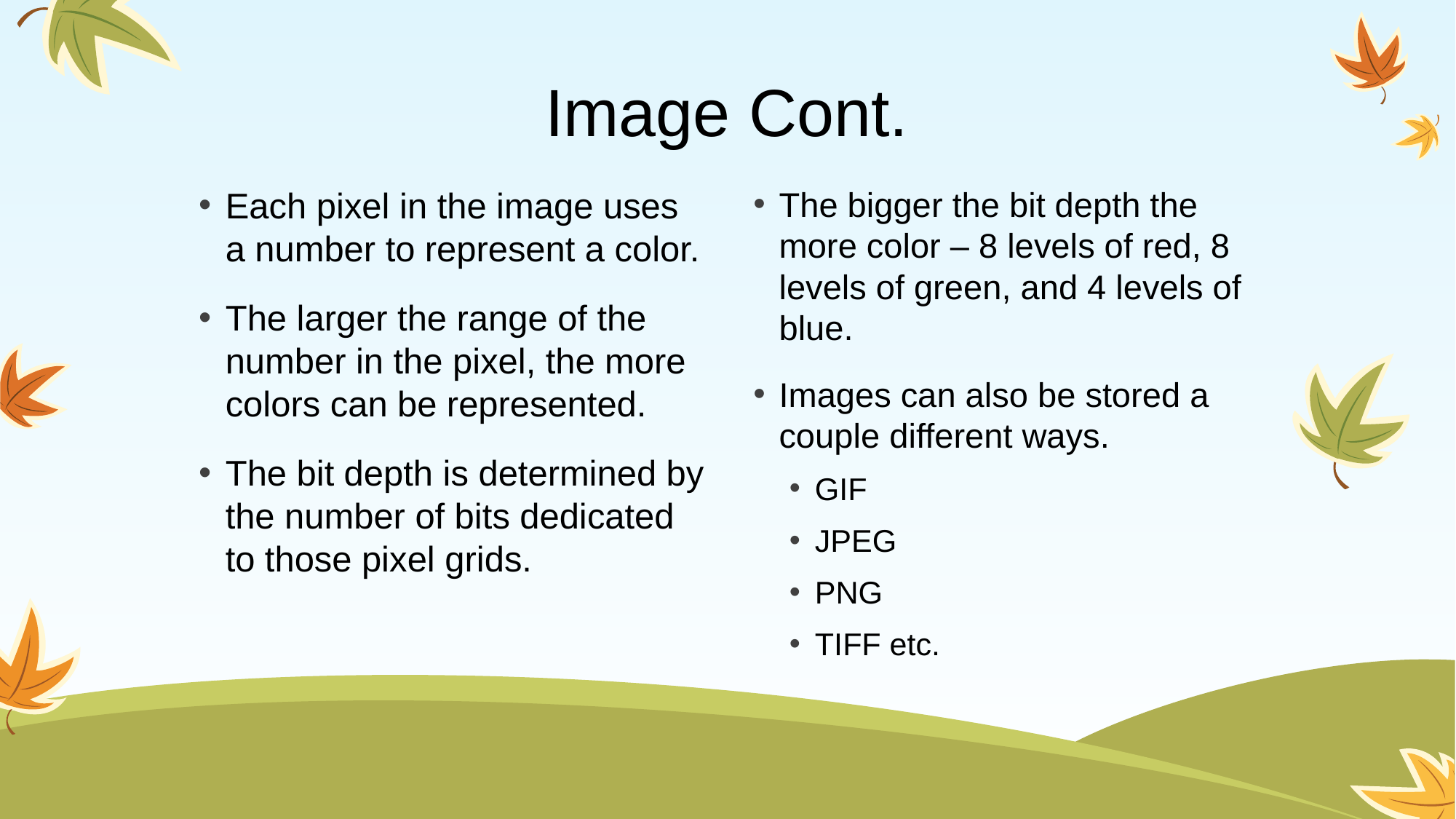

# Image Cont.
Each pixel in the image uses a number to represent a color.
The larger the range of the number in the pixel, the more colors can be represented.
The bit depth is determined by the number of bits dedicated to those pixel grids.
The bigger the bit depth the more color – 8 levels of red, 8 levels of green, and 4 levels of blue.
Images can also be stored a couple different ways.
GIF
JPEG
PNG
TIFF etc.